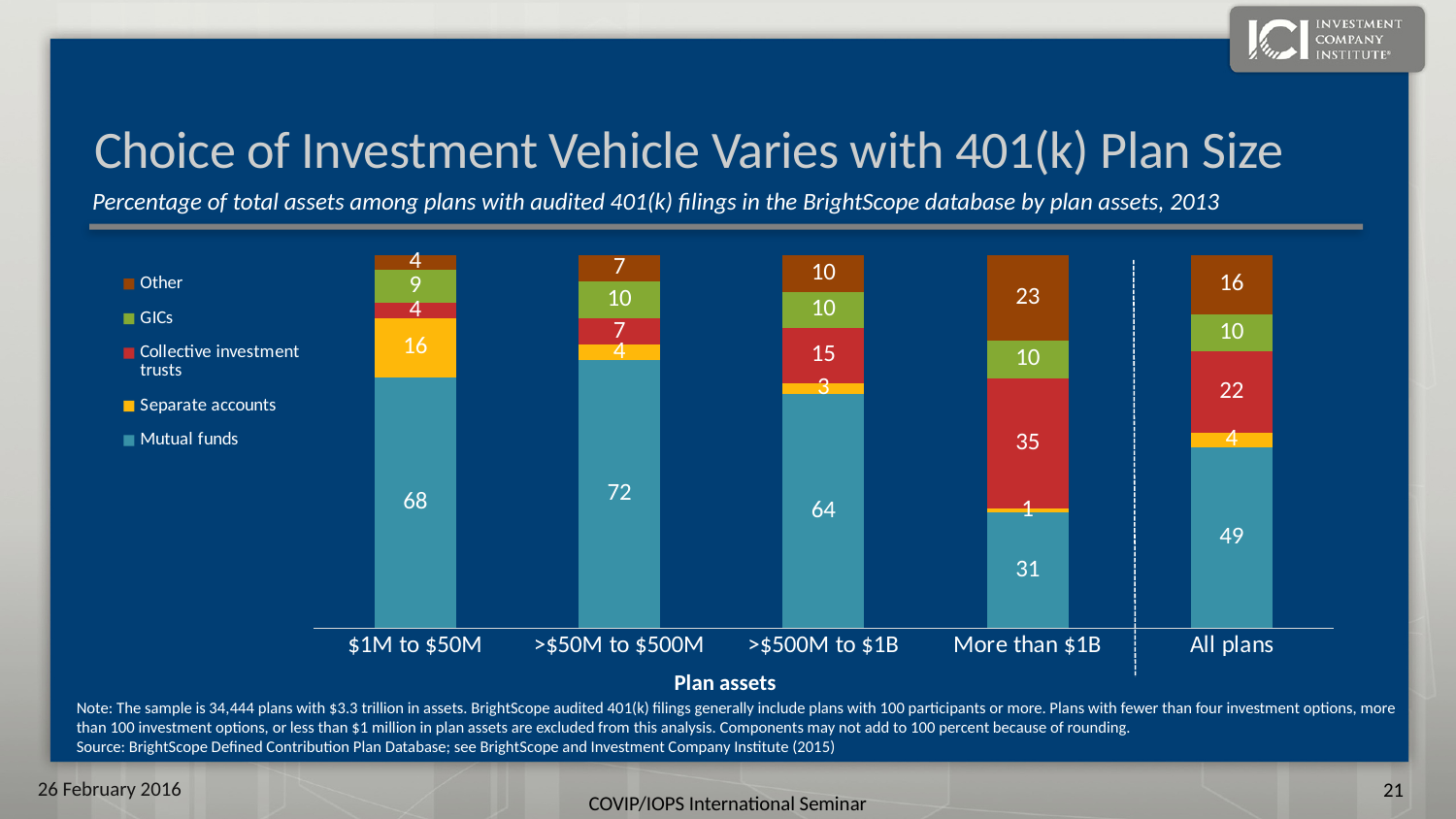

# Choice of Investment Vehicle Varies with 401(k) Plan Size
Percentage of total assets among plans with audited 401(k) filings in the BrightScope database by plan assets, 2013

### Chart

| Category | Mutual funds | Separate accounts | Collective investment trusts | GICs | Other |
|---|---|---|---|---|---|
| $1M to $50M | 68.0 | 16.0 | 4.0 | 9.0 | 4.0 |
| >$50M to $500M | 72.0 | 4.0 | 7.0 | 10.0 | 7.0 |
| >$500M to $1B | 64.0 | 3.0 | 15.0 | 10.0 | 10.0 |
| More than $1B | 31.0 | 1.0 | 35.0 | 10.0 | 23.0 |
| All plans | 49.0 | 4.0 | 22.0 | 10.0 | 16.0 |
Plan assets
Note: The sample is 34,444 plans with $3.3 trillion in assets. BrightScope audited 401(k) filings generally include plans with 100 participants or more. Plans with fewer than four investment options, more than 100 investment options, or less than $1 million in plan assets are excluded from this analysis. Components may not add to 100 percent because of rounding.
Source: BrightScope Defined Contribution Plan Database; see BrightScope and Investment Company Institute (2015)

26 February 2016
21
COVIP/IOPS International Seminar